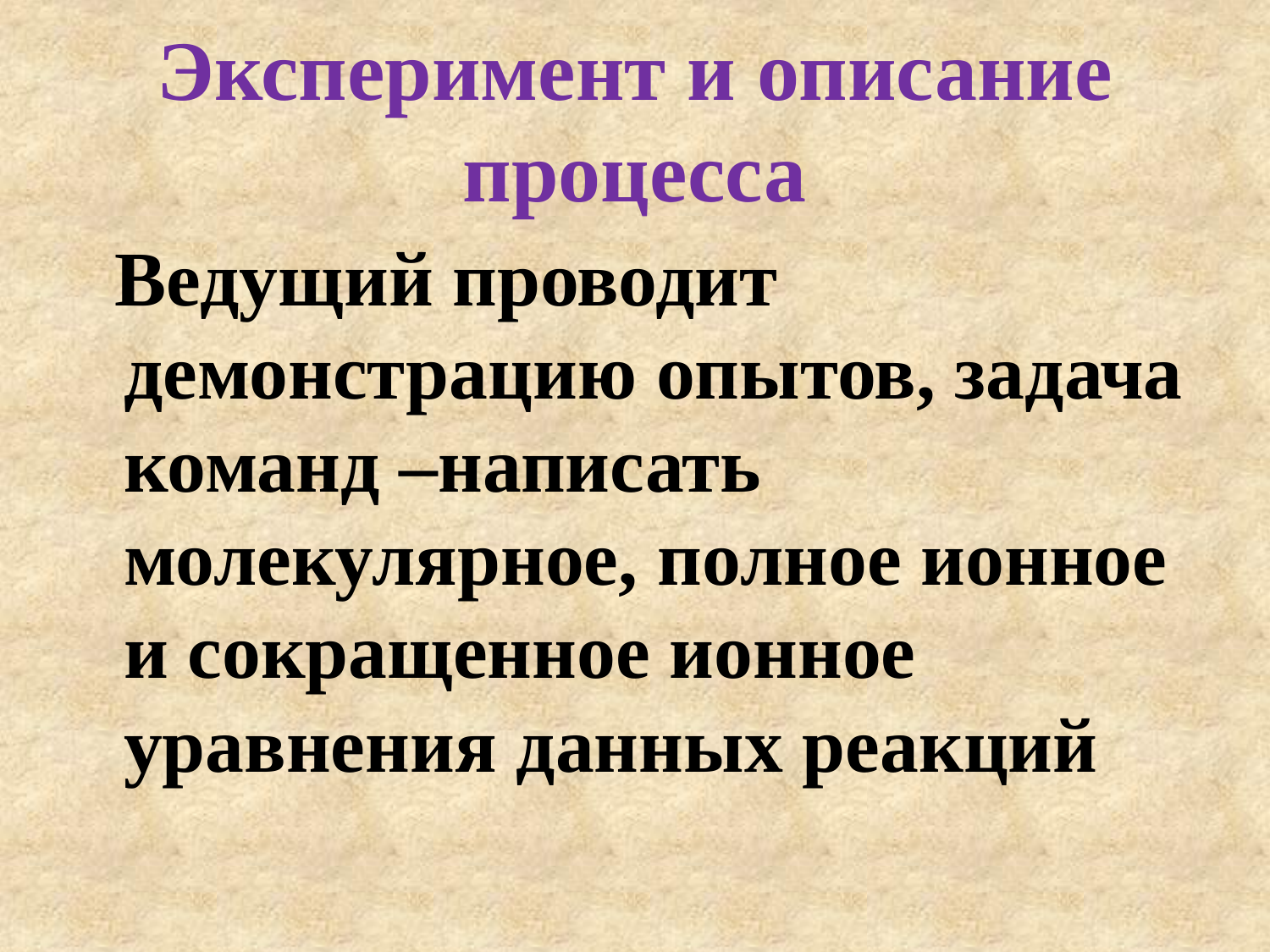

# Эксперимент и описание процесса
  Ведущий проводит демонстрацию опытов, задача команд –написать молекулярное, полное ионное и сокращенное ионное уравнения данных реакций